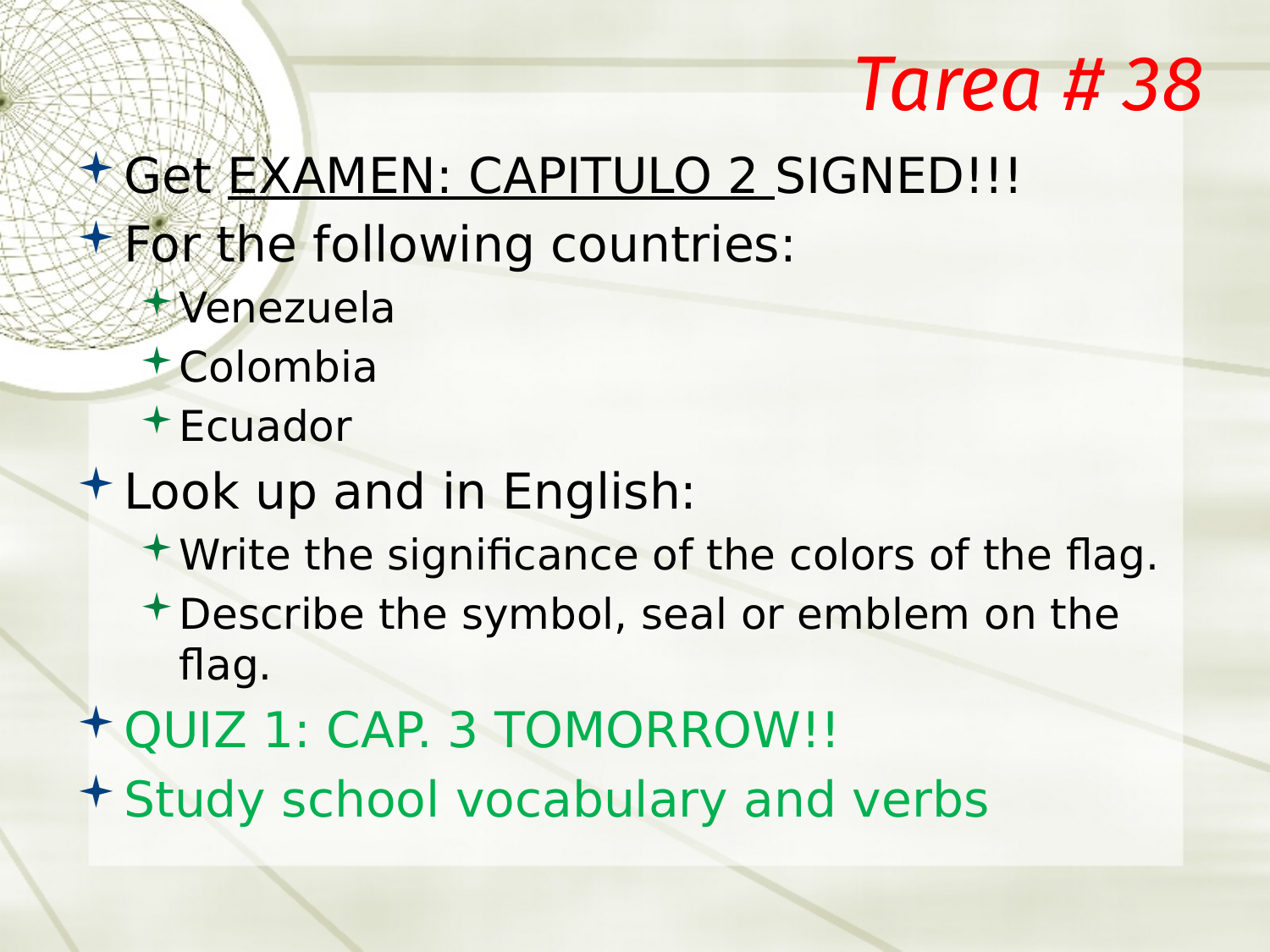

# Tarea # 38
Get EXAMEN: CAPITULO 2 SIGNED!!!
For the following countries:
Venezuela
Colombia
Ecuador
Look up and in English:
Write the significance of the colors of the flag.
Describe the symbol, seal or emblem on the flag.
QUIZ 1: CAP. 3 TOMORROW!!
Study school vocabulary and verbs